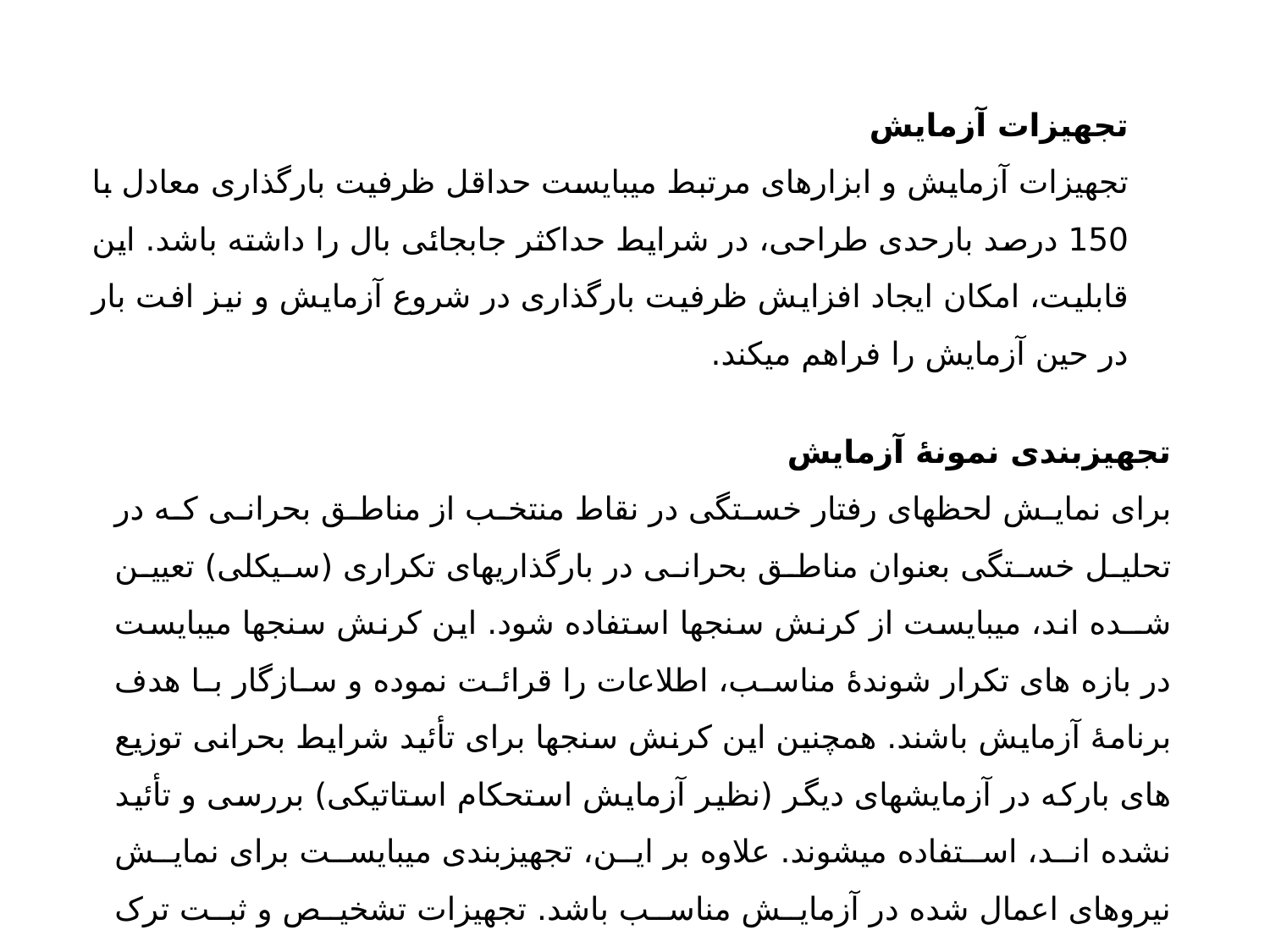

تجهیزات آزمایش
تجهیزات آزمایش و ابزارهای مرتبط میبایست حداقل ظرفیت بارگذاری معادل با 150 درصد بارحدی طراحی، در شرایط حداکثر جابجائی بال را داشته باشد. این قابلیت، امکان ایجاد افزایش ظرفیت بارگذاری در شروع آزمایش و نیز افت بار در حین آزمایش را فراهم میکند.
تجهیزبندی نمونۀ آزمایش
برای نمایش لحظهای رفتار خستگی در نقاط منتخب از مناطق بحرانی که در تحلیل خستگی بعنوان مناطق بحرانی در بارگذاریهای تکراری (سیکلی) تعیین شــده اند، میبایست از کرنش سنجها استفاده شود. این کرنش سنجها میبایست در بازه های تکرار شوندۀ مناسب، اطلاعات را قرائت نموده و سازگار با هدف برنامۀ آزمایش باشند. همچنین این کرنش سنجها برای تأئید شرایط بحرانی توزیع های بارکه در آزمایشهای دیگر (نظیر آزمایش استحکام استاتیکی) بررسی و تأئید نشده اند، استفاده میشوند. علاوه بر این، تجهیزبندی میبایست برای نمایش نیروهای اعمال شده در آزمایش مناسب باشد. تجهیزات تشخیص و ثبت ترک میبایست در محلهای مناسبی نصب شوند.